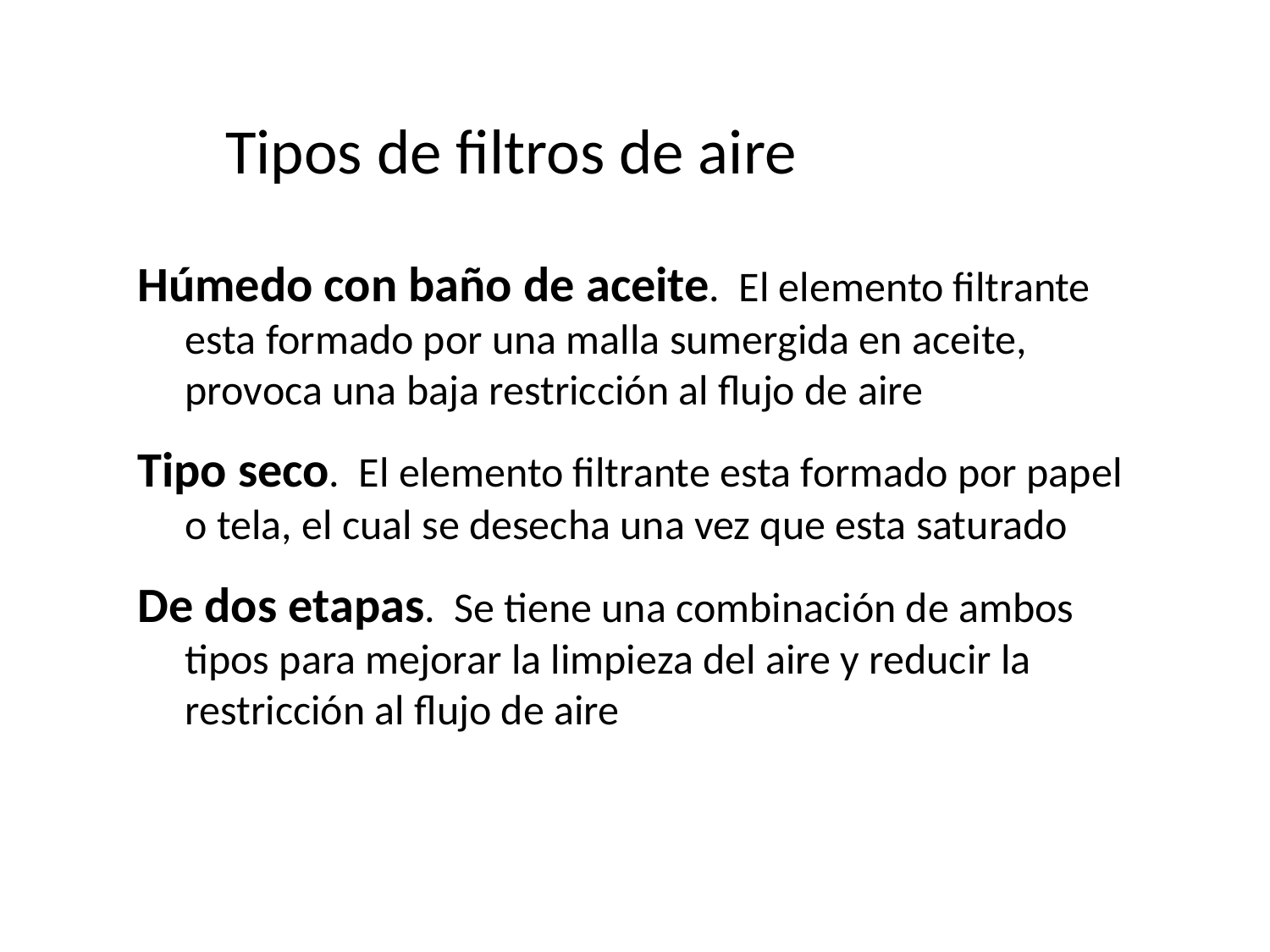

Tipos de filtros de aire
Húmedo con baño de aceite.  El elemento filtrante esta formado por una malla sumergida en aceite, provoca una baja restricción al flujo de aire
Tipo seco.  El elemento filtrante esta formado por papel o tela, el cual se desecha una vez que esta saturado
De dos etapas.  Se tiene una combinación de ambos tipos para mejorar la limpieza del aire y reducir la restricción al flujo de aire